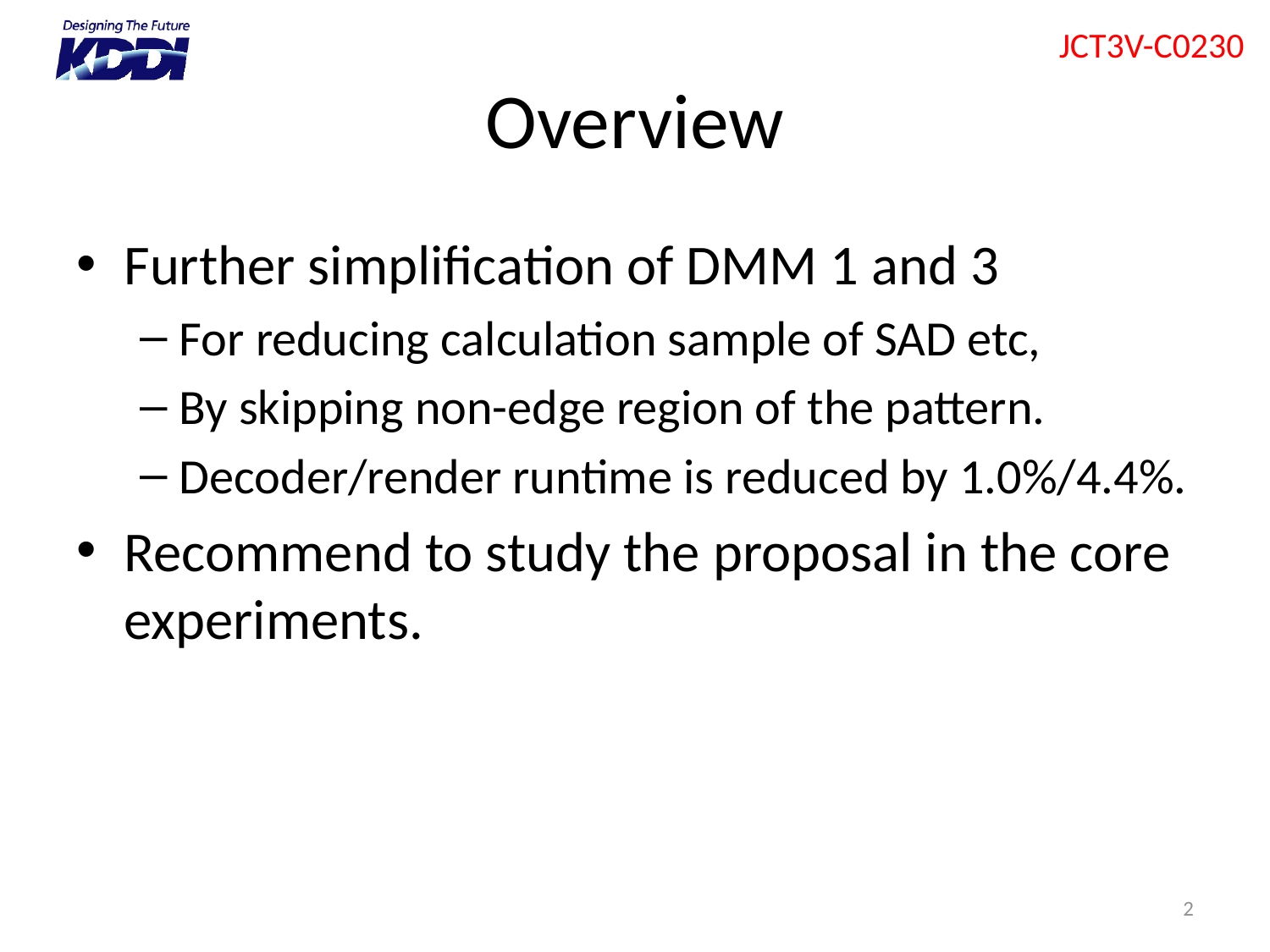

# Overview
Further simplification of DMM 1 and 3
For reducing calculation sample of SAD etc,
By skipping non-edge region of the pattern.
Decoder/render runtime is reduced by 1.0%/4.4%.
Recommend to study the proposal in the core experiments.
2